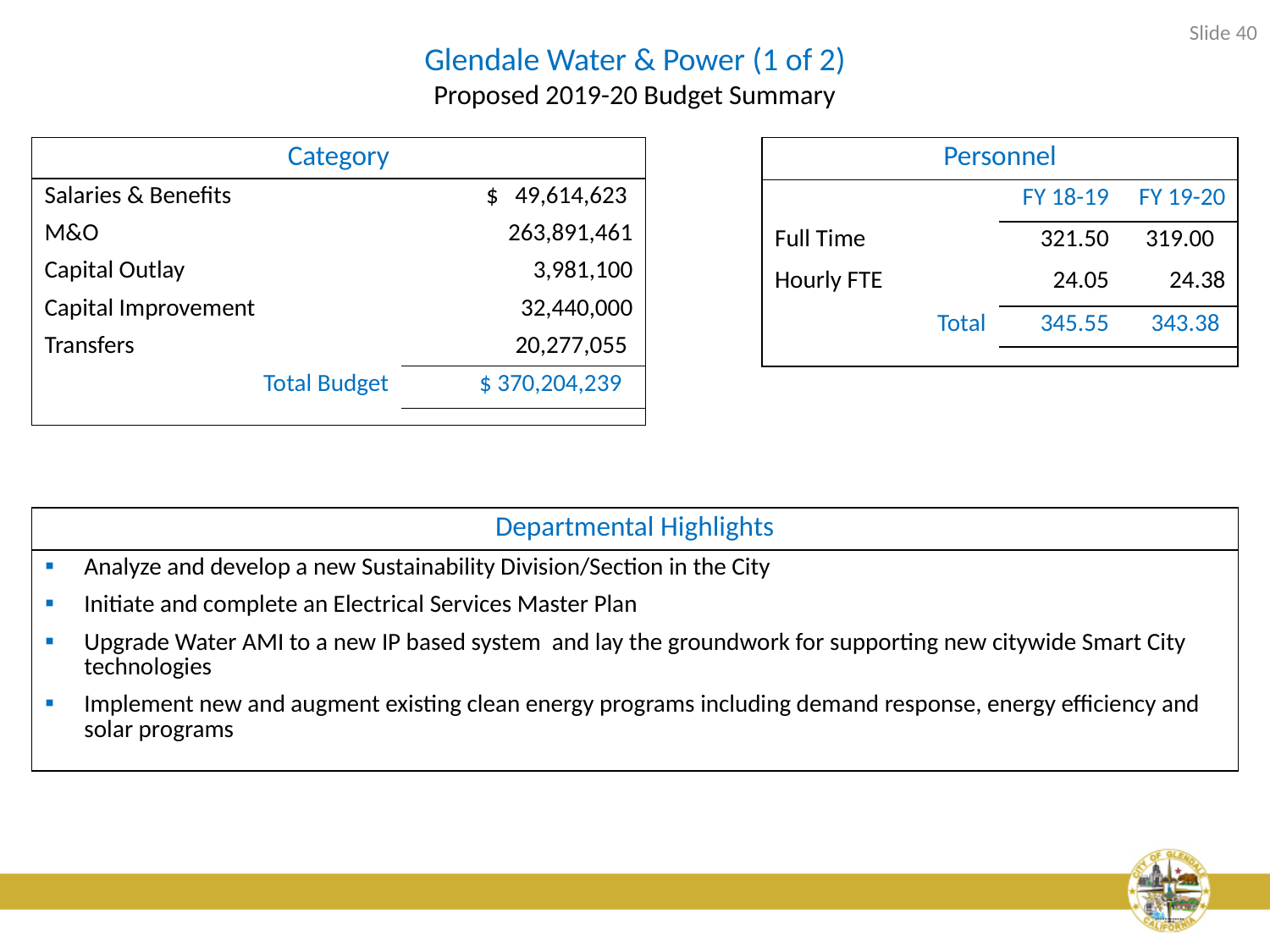

Slide 40
# Glendale Water & Power (1 of 2) Proposed 2019-20 Budget Summary
| Category |  |
| --- | --- |
| Salaries & Benefits | $ 49,614,623 |
| M&O | 263,891,461 |
| Capital Outlay | 3,981,100 |
| Capital Improvement | 32,440,000 |
| Transfers | 20,277,055 |
| Total Budget | $ 370,204,239 |
|  |  |
| Personnel |  |  |
| --- | --- | --- |
|  | FY 18-19 | FY 19-20 |
| Full Time | 321.50 | 319.00 |
| Hourly FTE | 24.05 | 24.38 |
| Total | 345.55 | 343.38 |
|  |  |  |
| Departmental Highlights |
| --- |
| Analyze and develop a new Sustainability Division/Section in the City |
| Initiate and complete an Electrical Services Master Plan |
| Upgrade Water AMI to a new IP based system and lay the groundwork for supporting new citywide Smart City technologies |
| Implement new and augment existing clean energy programs including demand response, energy efficiency and solar programs |
|  |